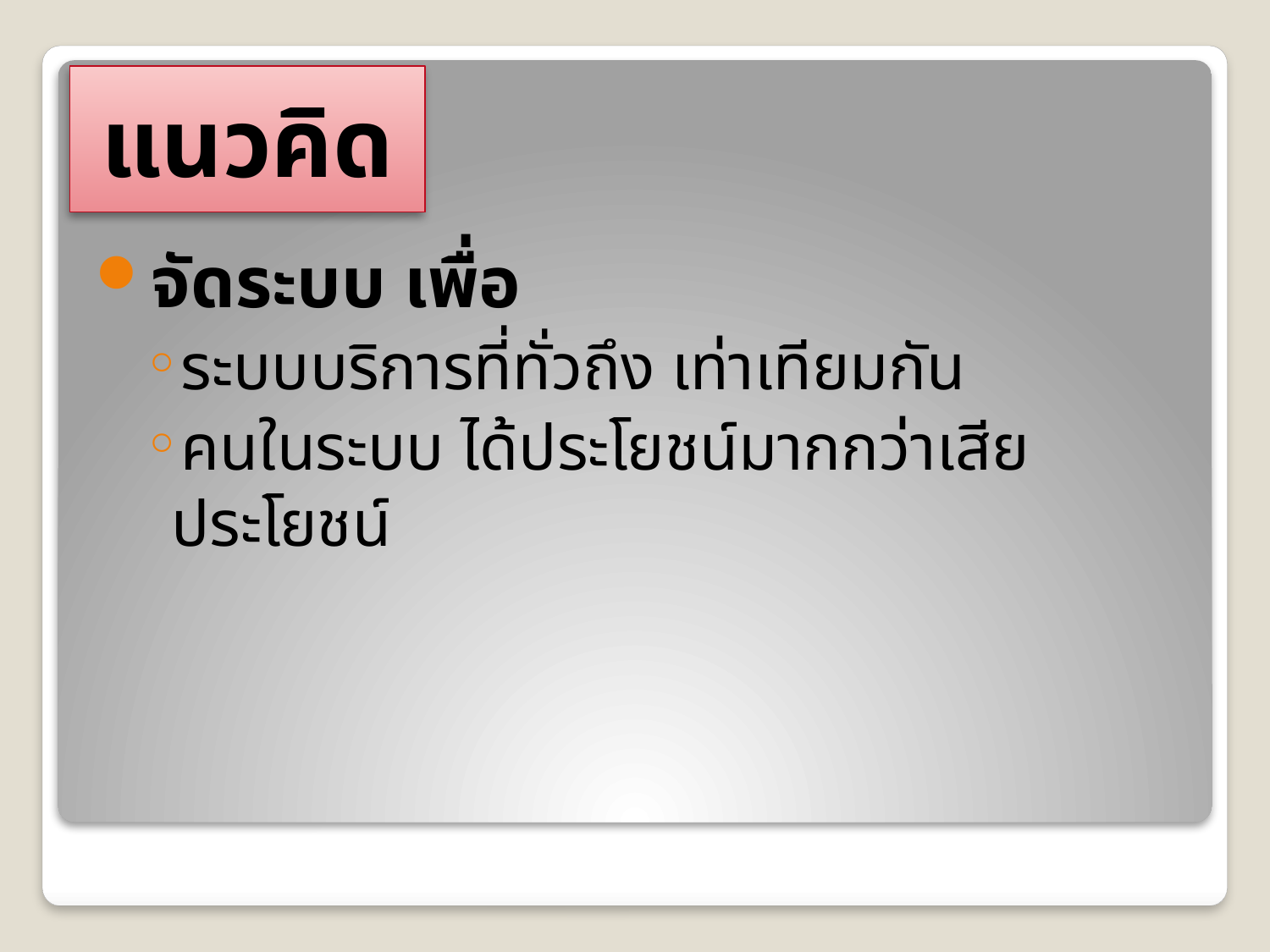

# แนวคิด
จัดระบบ เพื่อ
ระบบบริการที่ทั่วถึง เท่าเทียมกัน
คนในระบบ ได้ประโยชน์มากกว่าเสียประโยชน์